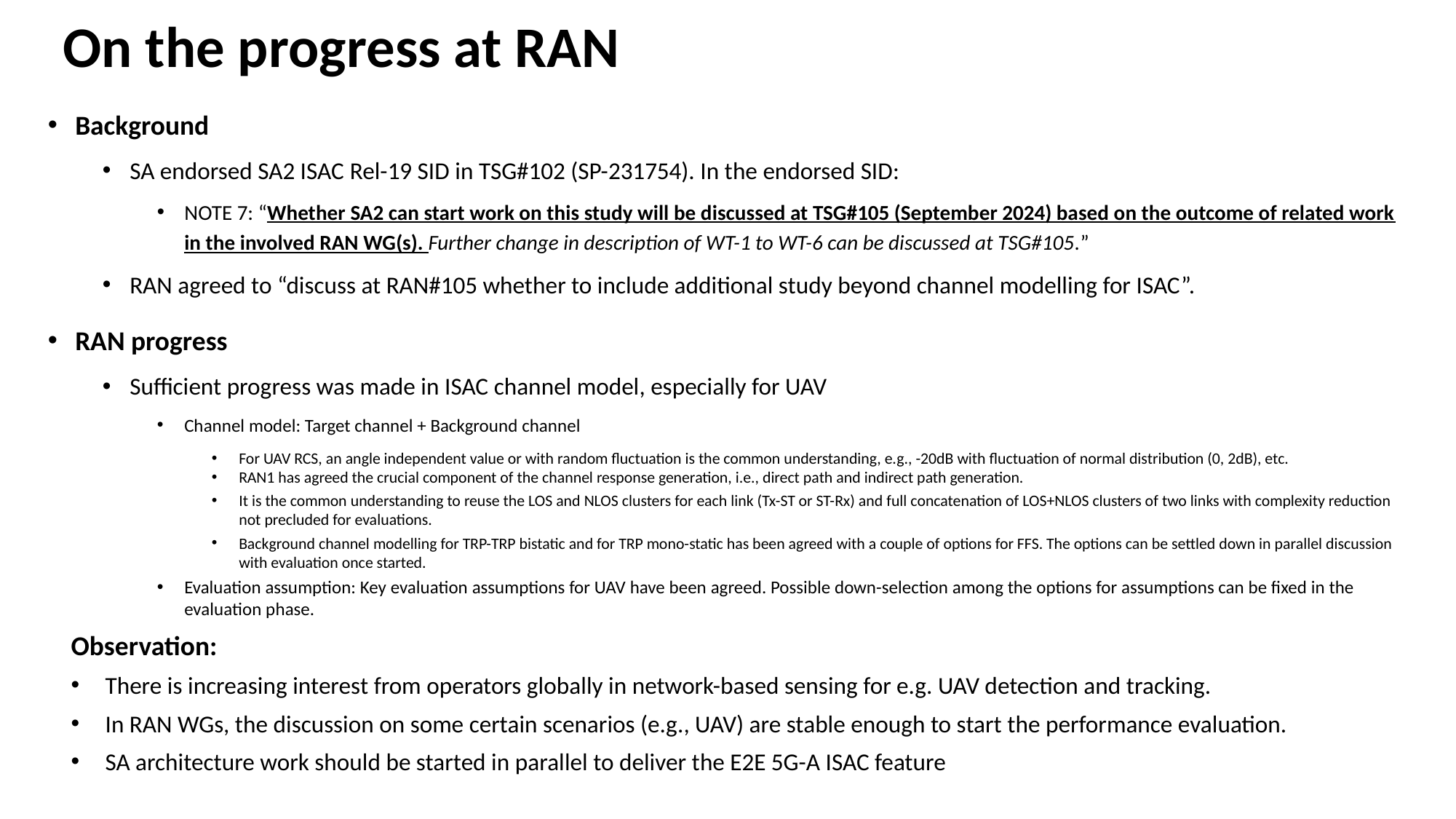

# On the progress at RAN
Background
SA endorsed SA2 ISAC Rel-19 SID in TSG#102 (SP-231754). In the endorsed SID:
NOTE 7: “Whether SA2 can start work on this study will be discussed at TSG#105 (September 2024) based on the outcome of related work in the involved RAN WG(s). Further change in description of WT-1 to WT-6 can be discussed at TSG#105.”
RAN agreed to “discuss at RAN#105 whether to include additional study beyond channel modelling for ISAC”.
RAN progress
Sufficient progress was made in ISAC channel model, especially for UAV
Channel model: Target channel + Background channel
For UAV RCS, an angle independent value or with random fluctuation is the common understanding, e.g., -20dB with fluctuation of normal distribution (0, 2dB), etc.
RAN1 has agreed the crucial component of the channel response generation, i.e., direct path and indirect path generation.
It is the common understanding to reuse the LOS and NLOS clusters for each link (Tx-ST or ST-Rx) and full concatenation of LOS+NLOS clusters of two links with complexity reduction not precluded for evaluations.
Background channel modelling for TRP-TRP bistatic and for TRP mono-static has been agreed with a couple of options for FFS. The options can be settled down in parallel discussion with evaluation once started.
Evaluation assumption: Key evaluation assumptions for UAV have been agreed. Possible down-selection among the options for assumptions can be fixed in the evaluation phase.
Observation:
There is increasing interest from operators globally in network-based sensing for e.g. UAV detection and tracking.
In RAN WGs, the discussion on some certain scenarios (e.g., UAV) are stable enough to start the performance evaluation.
SA architecture work should be started in parallel to deliver the E2E 5G-A ISAC feature